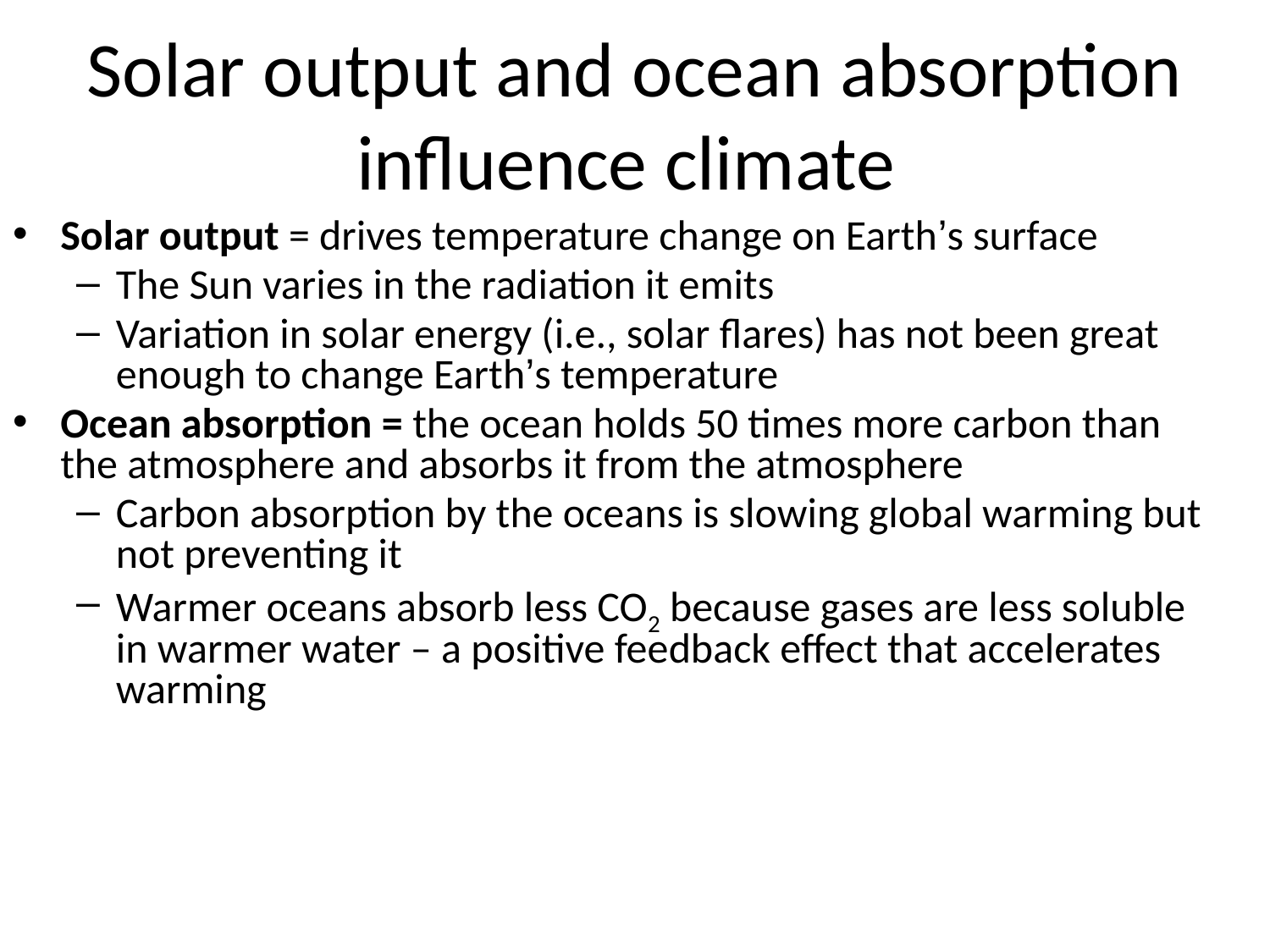

# Solar output and ocean absorption influence climate
Solar output = drives temperature change on Earth’s surface
The Sun varies in the radiation it emits
Variation in solar energy (i.e., solar flares) has not been great enough to change Earth’s temperature
Ocean absorption = the ocean holds 50 times more carbon than the atmosphere and absorbs it from the atmosphere
Carbon absorption by the oceans is slowing global warming but not preventing it
Warmer oceans absorb less CO2 because gases are less soluble in warmer water – a positive feedback effect that accelerates warming